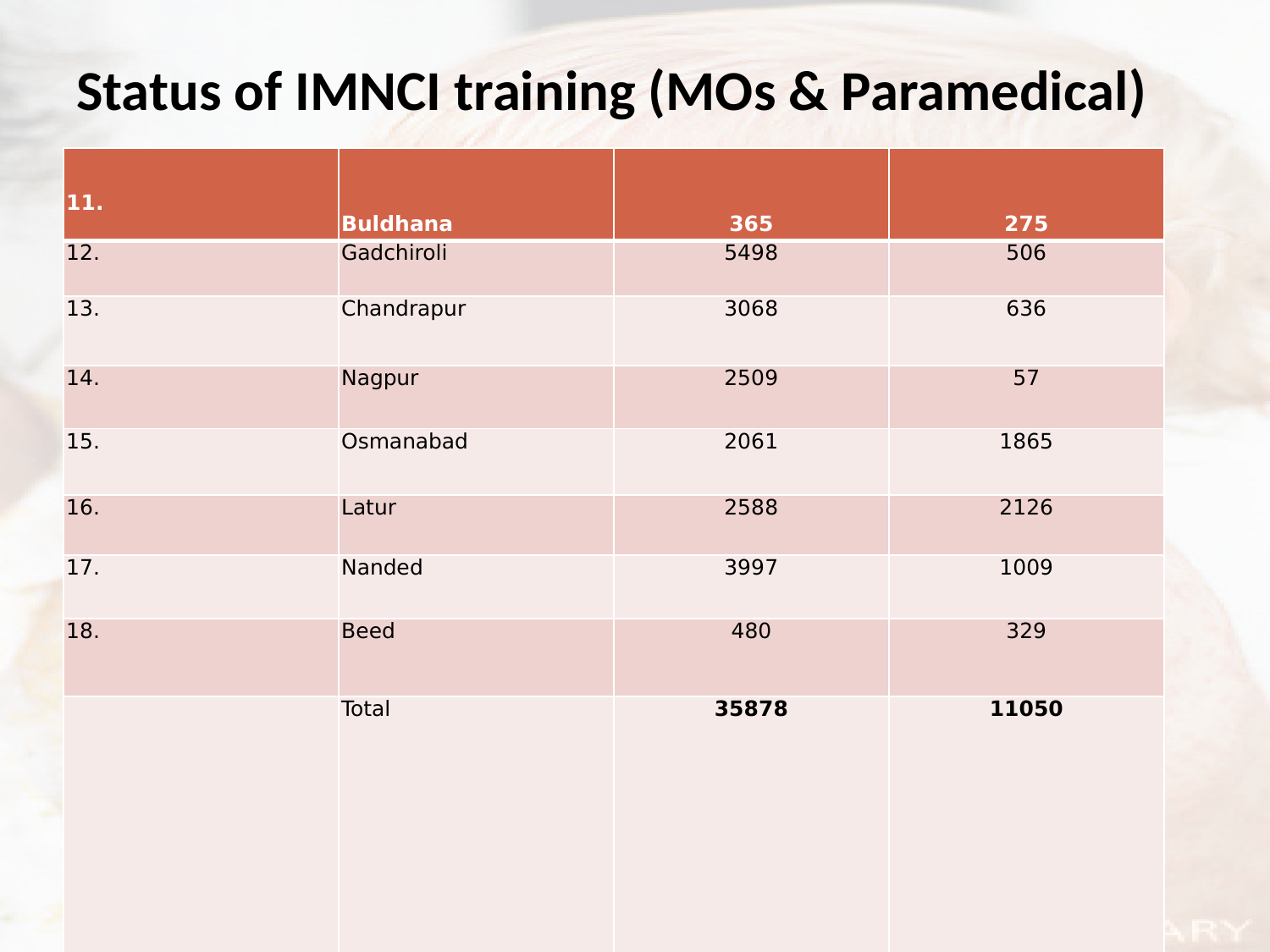

# Status of IMNCI training (MOs & Paramedical)

| 11. | Buldhana | 365 | 275 |
| --- | --- | --- | --- |
| 12. | Gadchiroli | 5498 | 506 |
| 13. | Chandrapur | 3068 | 636 |
| 14. | Nagpur | 2509 | 57 |
| 15. | Osmanabad | 2061 | 1865 |
| 16. | Latur | 2588 | 2126 |
| 17. | Nanded | 3997 | 1009 |
| 18. | Beed | 480 | 329 |
|  | Total | 35878 | 11050 |